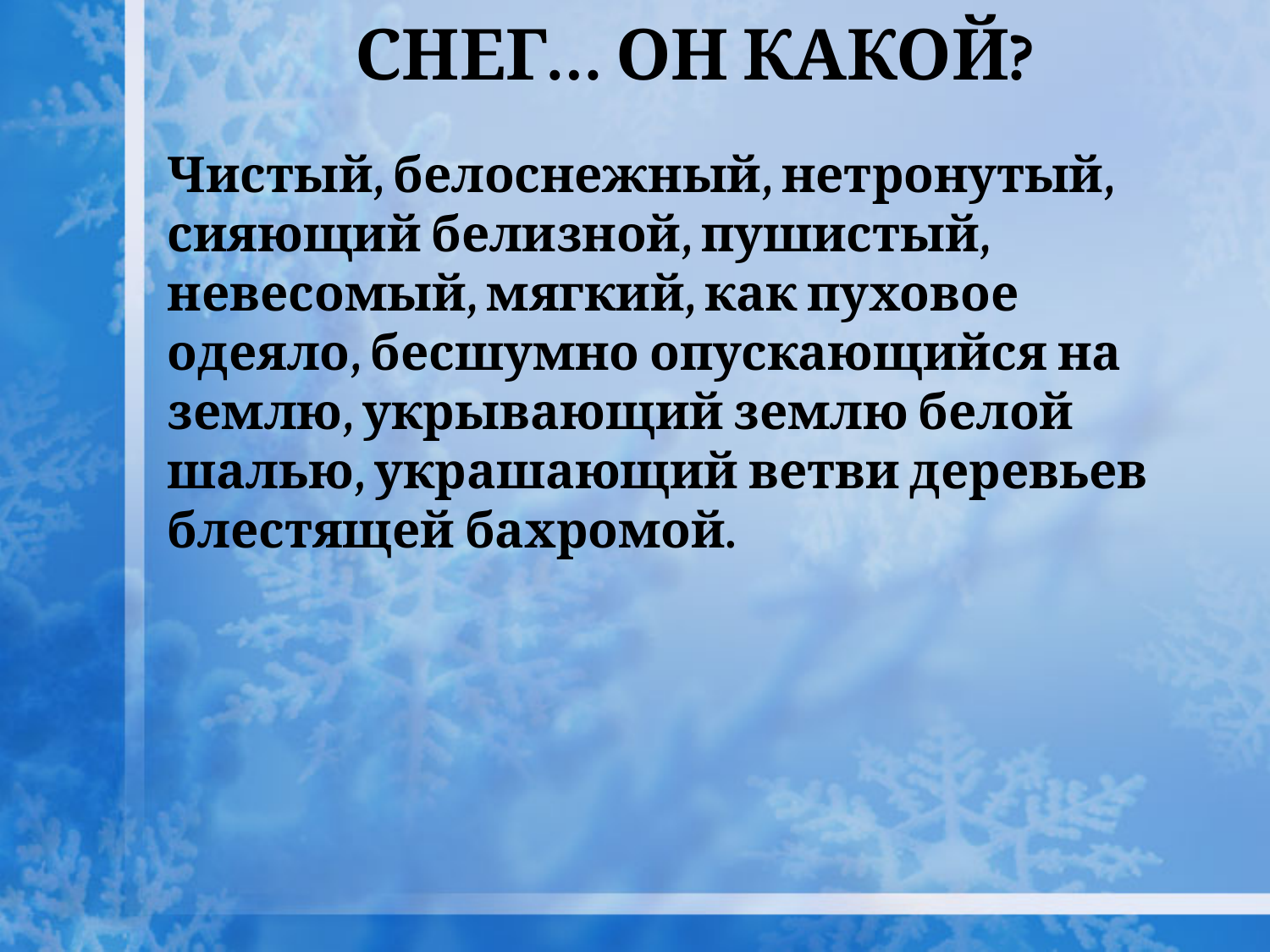

# Снег… Он какой?
Чистый, белоснежный, нетронутый, сияющий белизной, пушистый, невесомый, мягкий, как пуховое одеяло, бесшумно опускающийся на землю, укрывающий землю белой шалью, украшающий ветви деревьев блестящей бахромой.